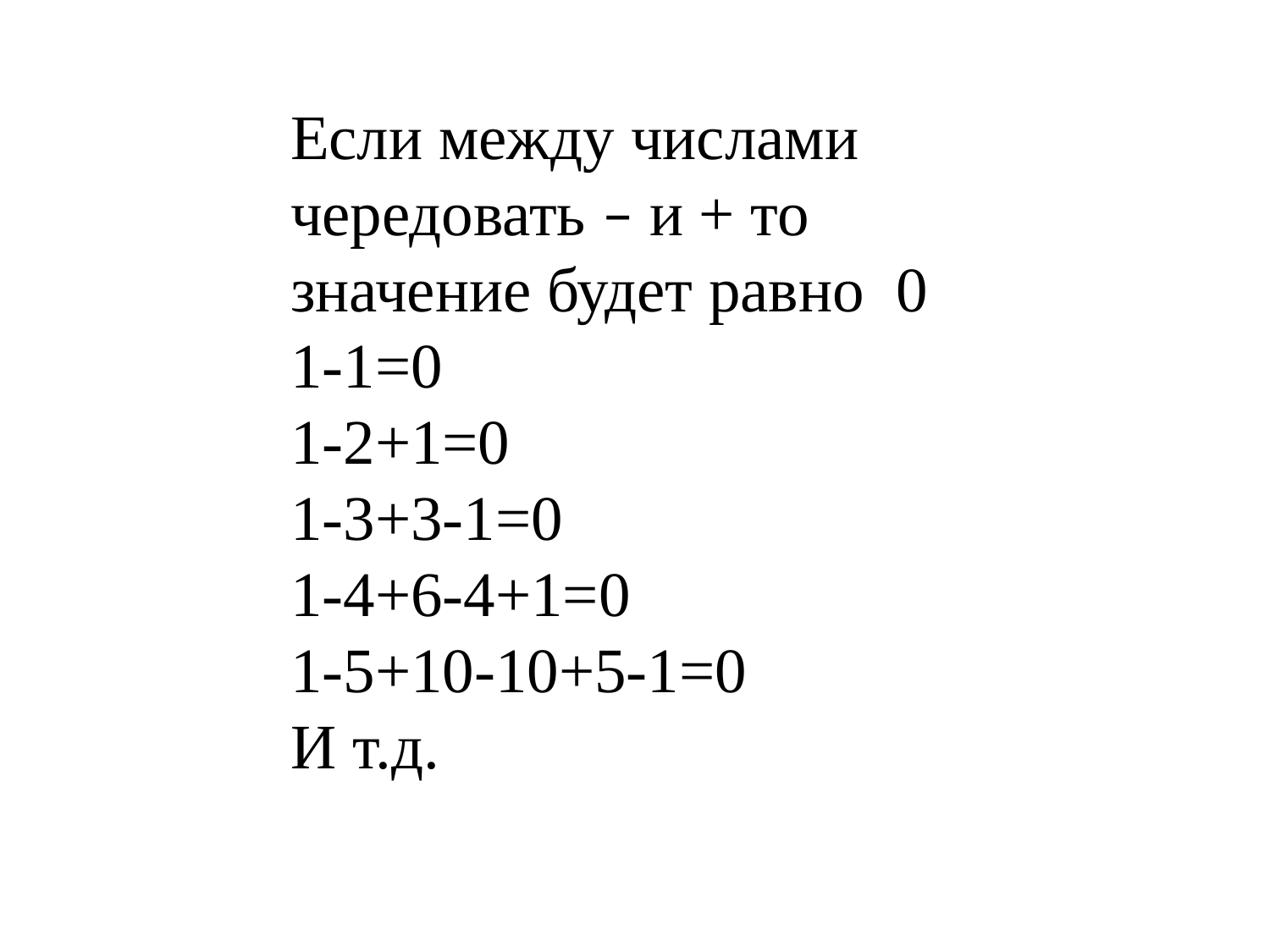

Если между числами чередовать – и + то значение будет равно  0
1-1=0
1-2+1=0
1-3+3-1=0
1-4+6-4+1=0
1-5+10-10+5-1=0
И т.д.